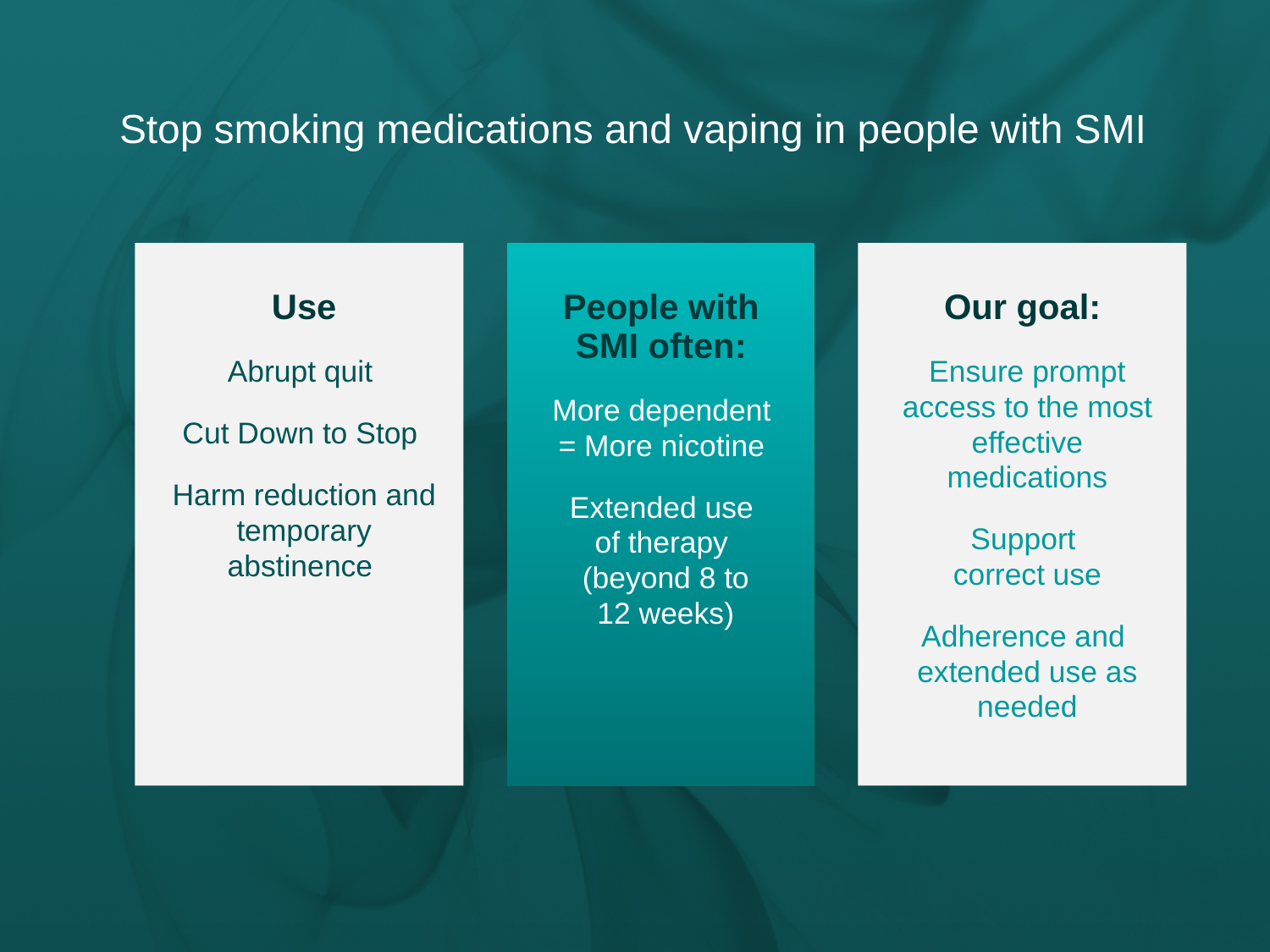

Stop smoking medications and vaping in people with SMI

Use
Abrupt quit
Cut Down to Stop
Harm reduction and temporary abstinence
People with
SMI often:
More dependent
= More nicotine
Extended use
of therapy
(beyond 8 to
12 weeks)
Our goal:
Ensure prompt access to the most effective medications
Support
correct use
Adherence and
extended use as needed